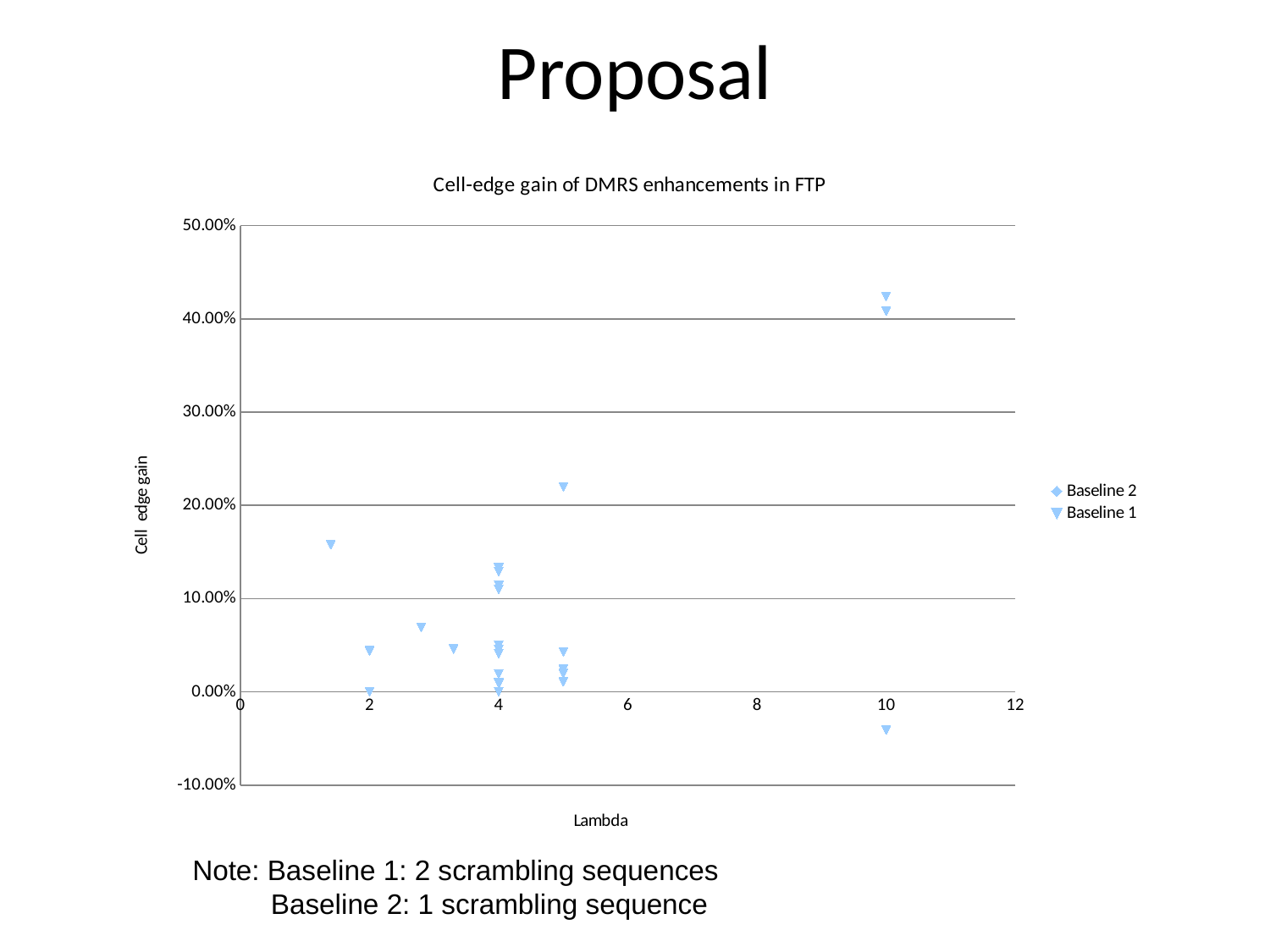

# Proposal

### Chart: Cell-edge gain of DMRS enhancements in FTP

| Category |  |  |
|---|---|---|
Note: Baseline 1: 2 scrambling sequences
          Baseline 2: 1 scrambling sequence